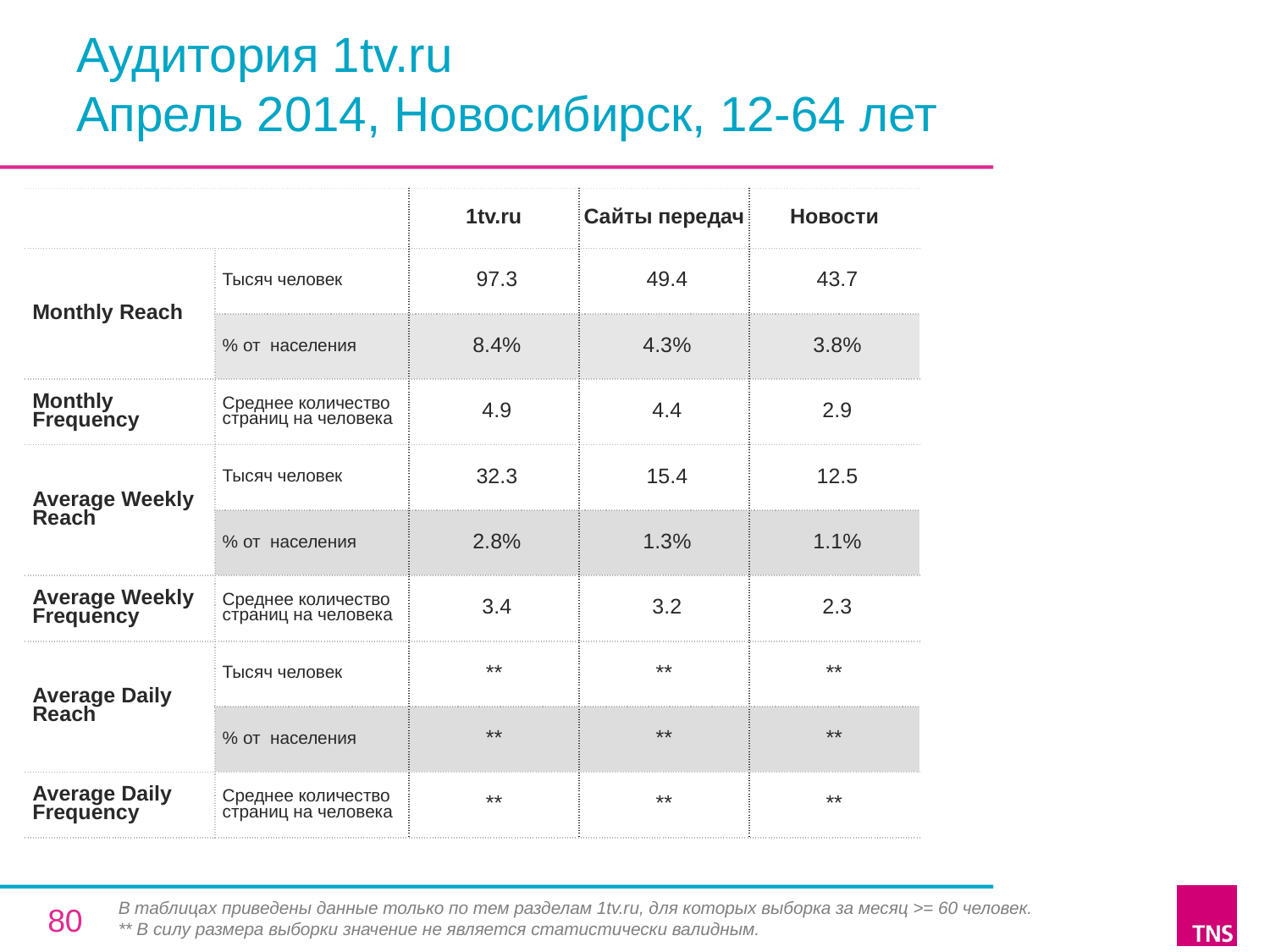

# Аудитория 1tv.ru Апрель 2014, Новосибирск, 12-64 лет
|  |  | 1tv.ru | Сайты передач | Новости |
| --- | --- | --- | --- | --- |
| Monthly Reach | Тысяч человек | 97.3 | 49.4 | 43.7 |
|  | % от населения | 8.4% | 4.3% | 3.8% |
| Monthly Frequency | Среднее количество страниц на человека | 4.9 | 4.4 | 2.9 |
| Average Weekly Reach | Тысяч человек | 32.3 | 15.4 | 12.5 |
|  | % от населения | 2.8% | 1.3% | 1.1% |
| Average Weekly Frequency | Среднее количество страниц на человека | 3.4 | 3.2 | 2.3 |
| Average Daily Reach | Тысяч человек | \*\* | \*\* | \*\* |
|  | % от населения | \*\* | \*\* | \*\* |
| Average Daily Frequency | Среднее количество страниц на человека | \*\* | \*\* | \*\* |
В таблицах приведены данные только по тем разделам 1tv.ru, для которых выборка за месяц >= 60 человек.
** В силу размера выборки значение не является статистически валидным.
80